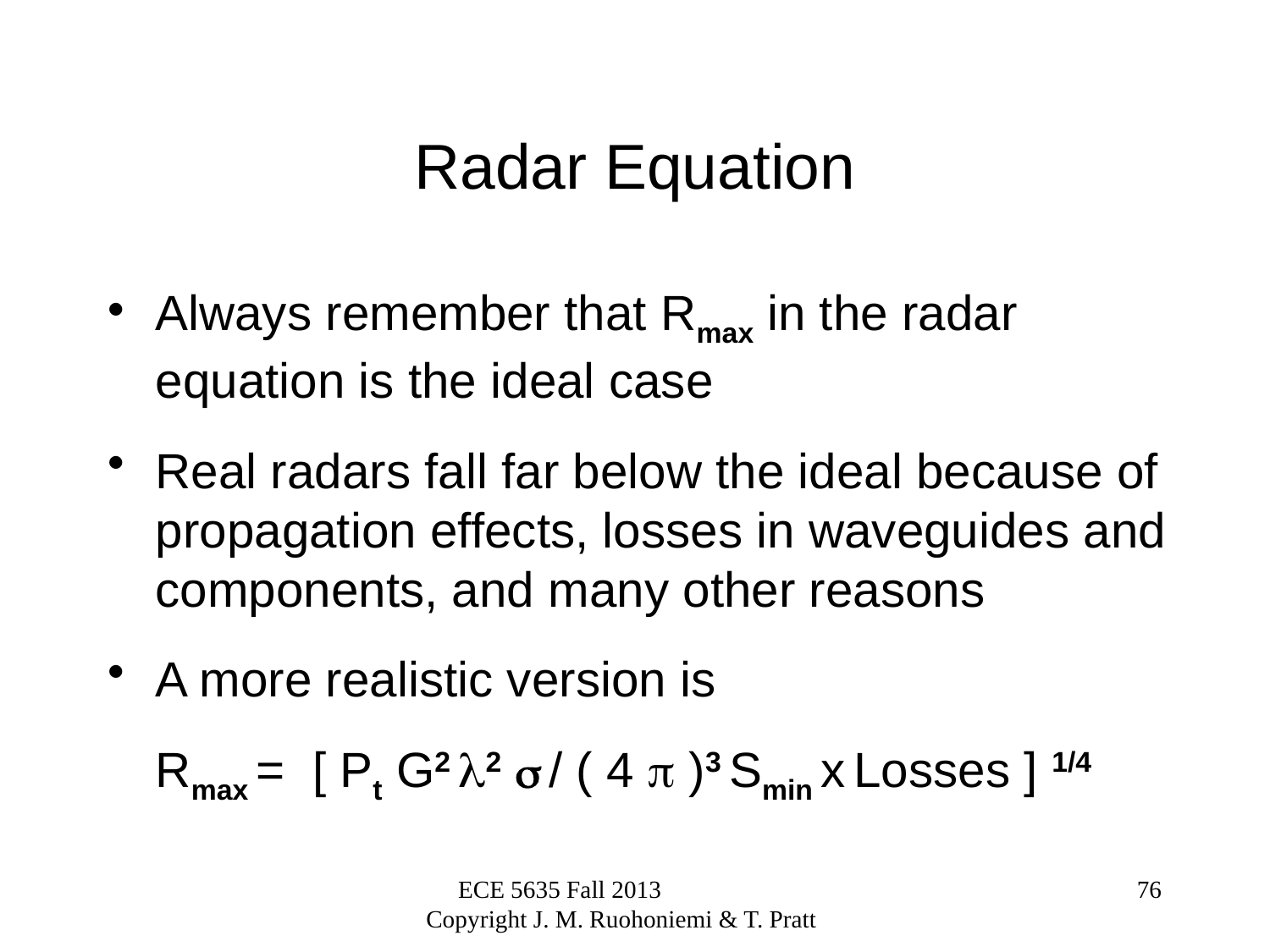

# Radar Equation
Always remember that Rmax in the radar equation is the ideal case
Real radars fall far below the ideal because of propagation effects, losses in waveguides and components, and many other reasons
A more realistic version is
	Rmax =  [ Pt G2 λ2 σ / ( 4 π )3 Smin x Losses ] 1/4
ECE 5635 Fall 2013                      Copyright J. M. Ruohoniemi & T. Pratt
76